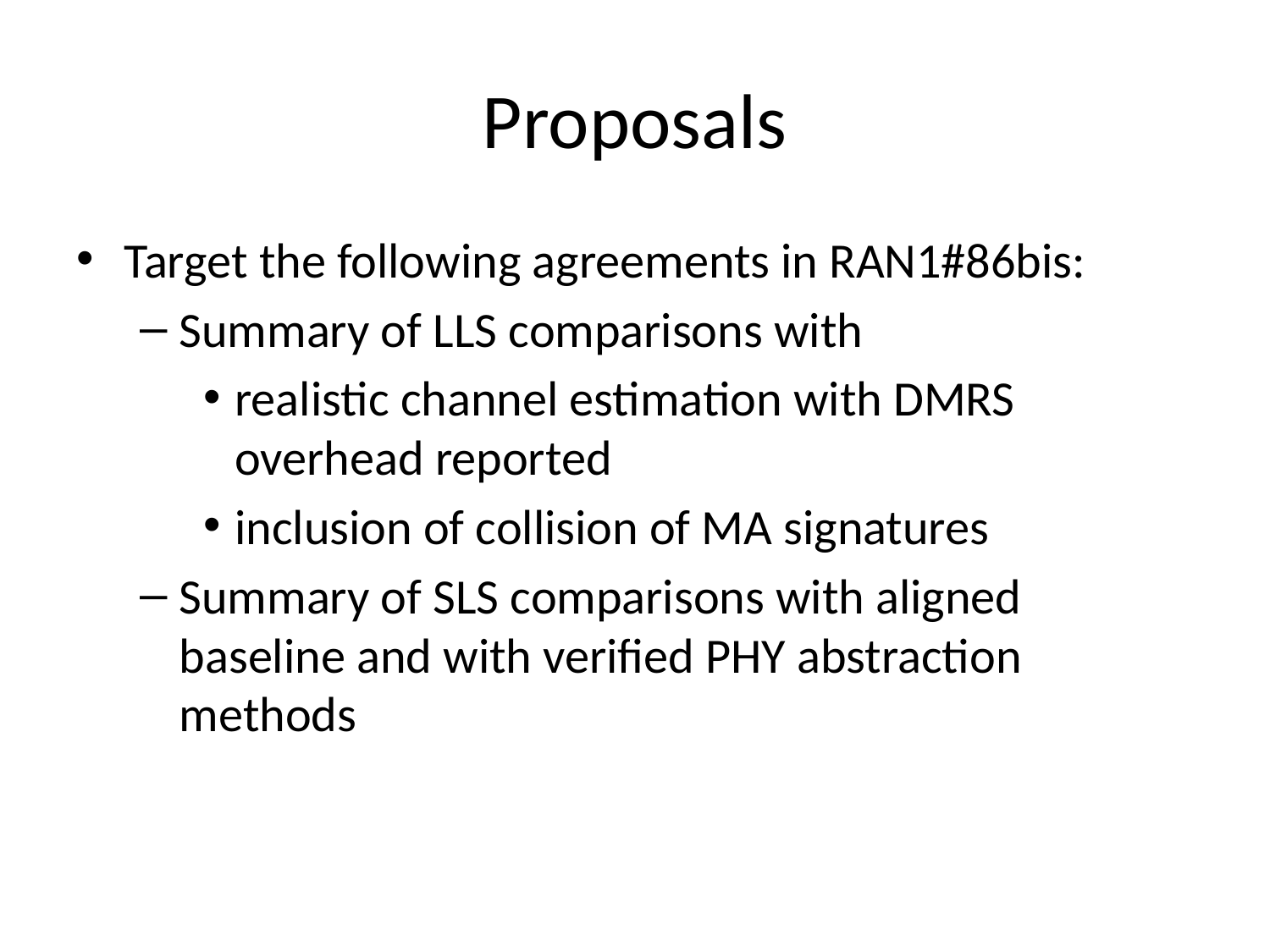

# Proposals
Target the following agreements in RAN1#86bis:
Summary of LLS comparisons with
realistic channel estimation with DMRS overhead reported
inclusion of collision of MA signatures
Summary of SLS comparisons with aligned baseline and with verified PHY abstraction methods